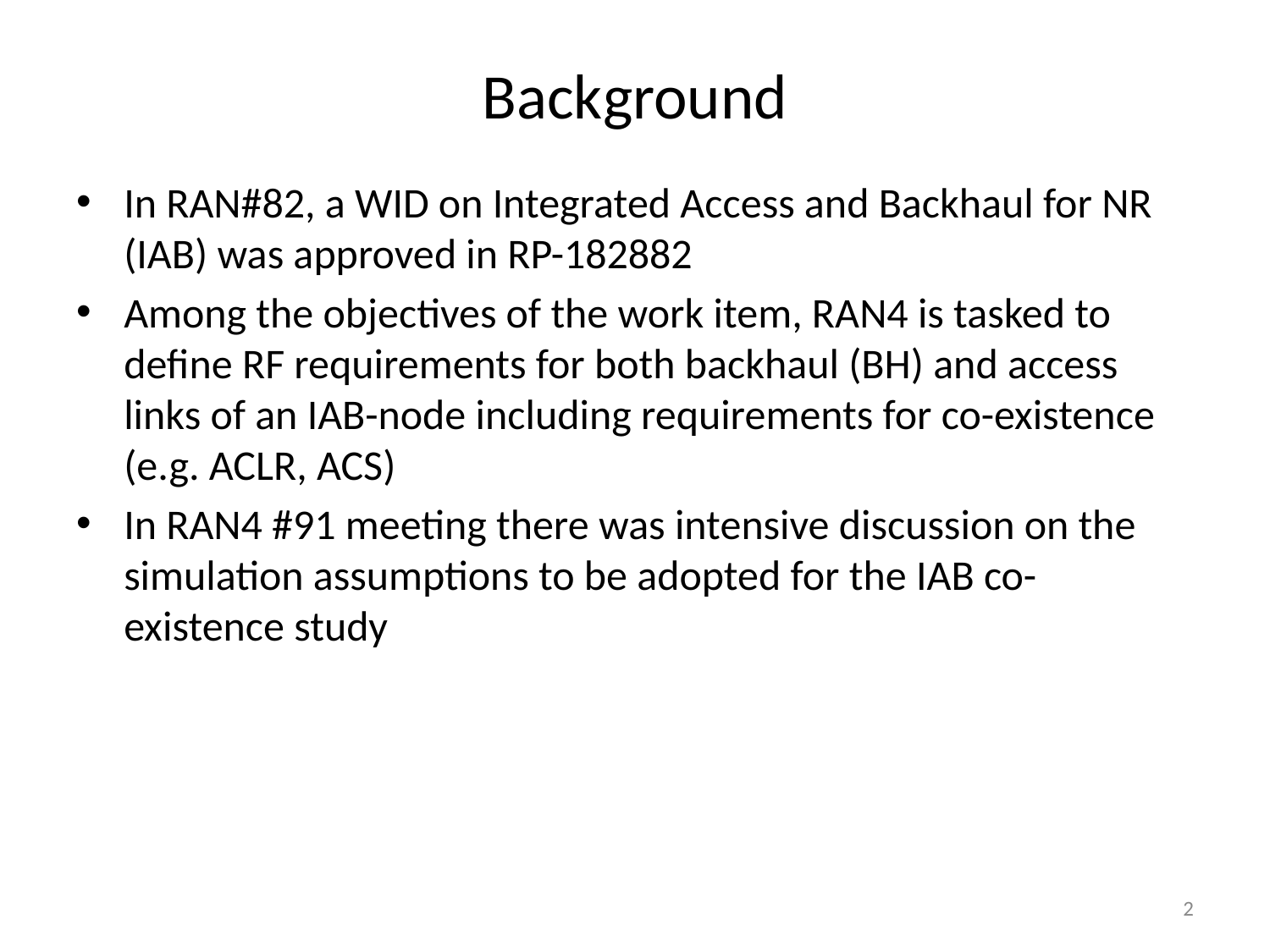

# Background
In RAN#82, a WID on Integrated Access and Backhaul for NR (IAB) was approved in RP-182882
Among the objectives of the work item, RAN4 is tasked to define RF requirements for both backhaul (BH) and access links of an IAB-node including requirements for co-existence (e.g. ACLR, ACS)
In RAN4 #91 meeting there was intensive discussion on the simulation assumptions to be adopted for the IAB co-existence study

2